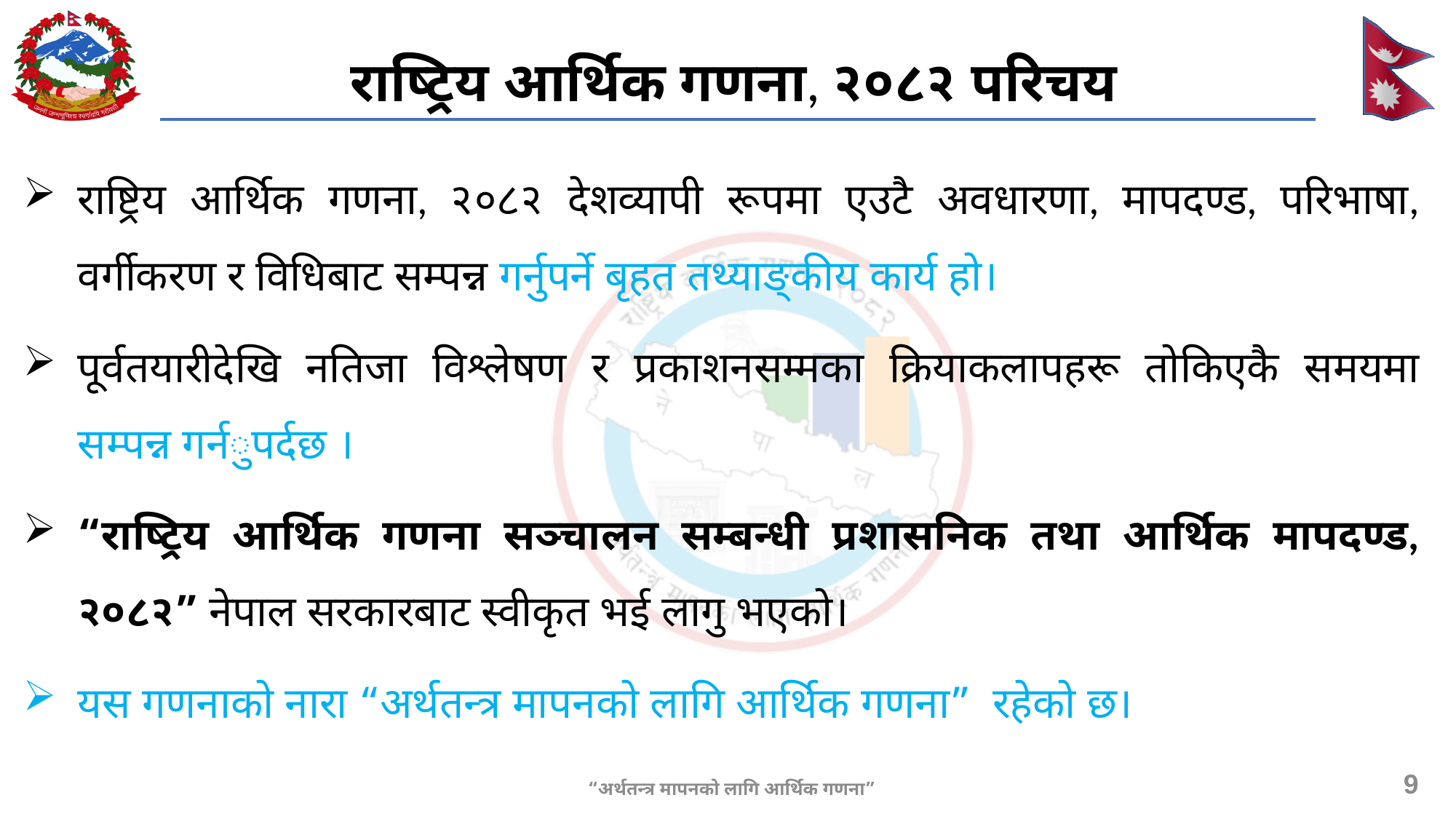

# राष्ट्रिय आर्थिक गणना, २०८२ परिचय
राष्ट्रिय आर्थिक गणना, २०८२ देशव्यापी रूपमा एउटै अवधारणा, मापदण्ड, परिभाषा, वर्गीकरण र विधिबाट सम्पन्न गर्नुपर्ने बृहत तथ्याङ्कीय कार्य हो।
पूर्वतयारीदेखि नतिजा विश्लेषण र प्रकाशनसम्मका क्रियाकलापहरू तोकिएकै समयमा सम्पन्न गर्नुपर्दछ ।
“राष्ट्रिय आर्थिक गणना सञ्चालन सम्बन्धी प्रशासनिक तथा आर्थिक मापदण्ड, २०८२” नेपाल सरकारबाट स्वीकृत भई लागु भएको।
यस गणनाको नारा “अर्थतन्त्र मापनको लागि आर्थिक गणना”  रहेको छ।

9
“अर्थतन्त्र मापनको लागि आर्थिक गणना”